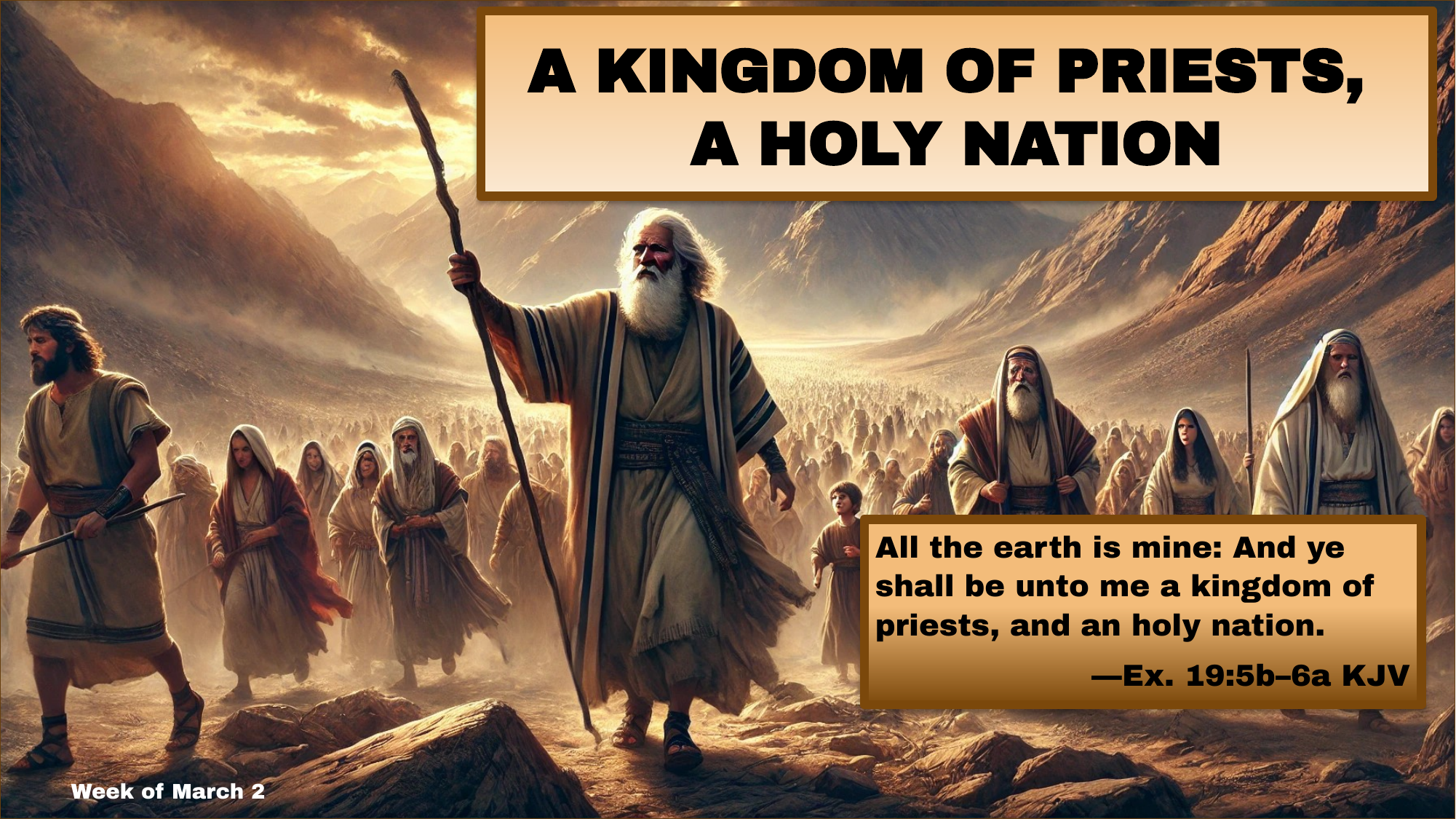

# A Kingdom of Priests, A Holy Nation
All the earth is mine: And ye shall be unto me a kingdom of priests, and an holy nation.

—Ex. 19:5b–6a KJV
Week of March 2